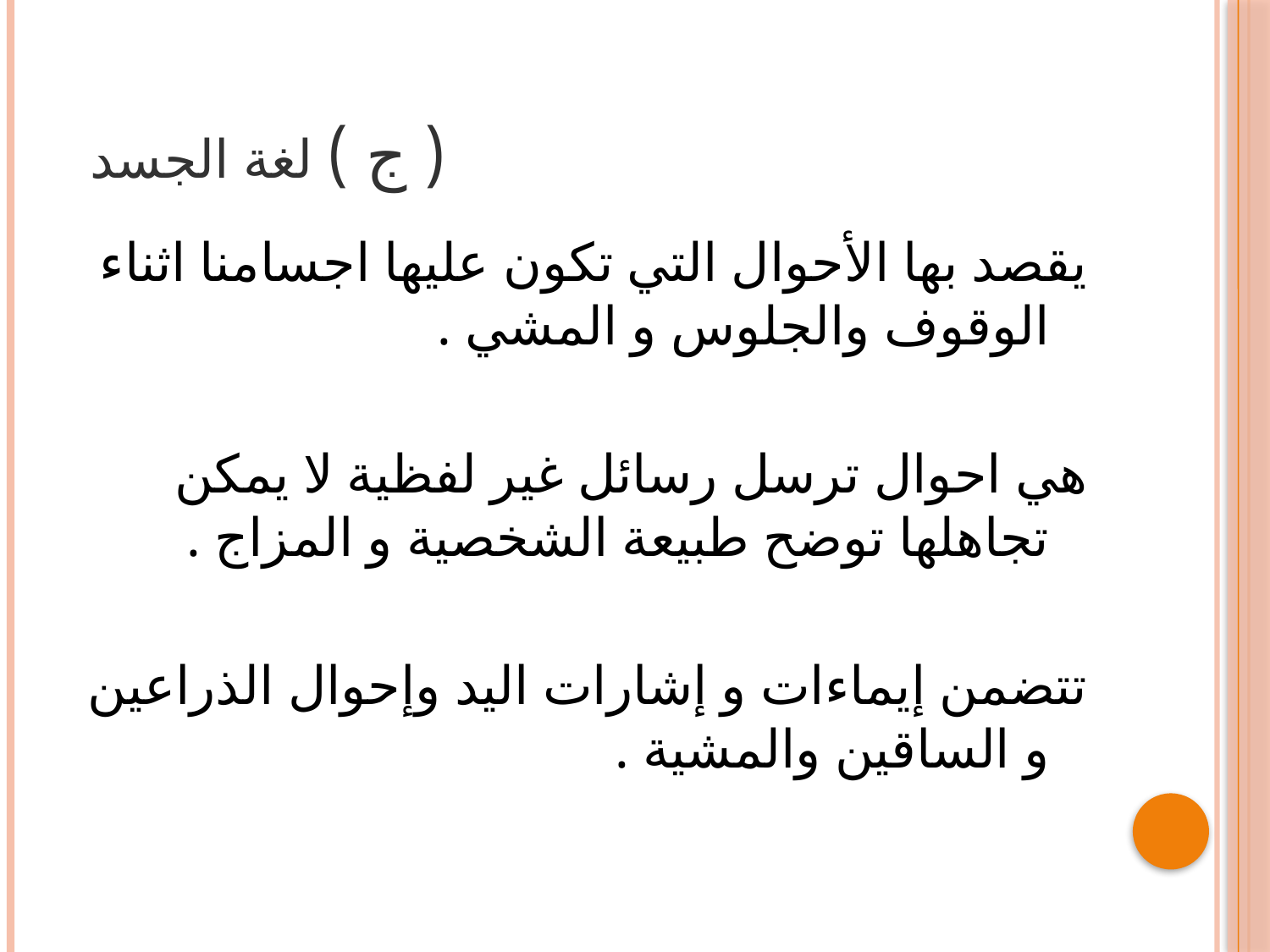

# ( ج ) لغة الجسد
يقصد بها الأحوال التي تكون عليها اجسامنا اثناء الوقوف والجلوس و المشي .

هي احوال ترسل رسائل غير لفظية لا يمكن تجاهلها توضح طبيعة الشخصية و المزاج .

تتضمن إيماءات و إشارات اليد وإحوال الذراعين و الساقين والمشية .